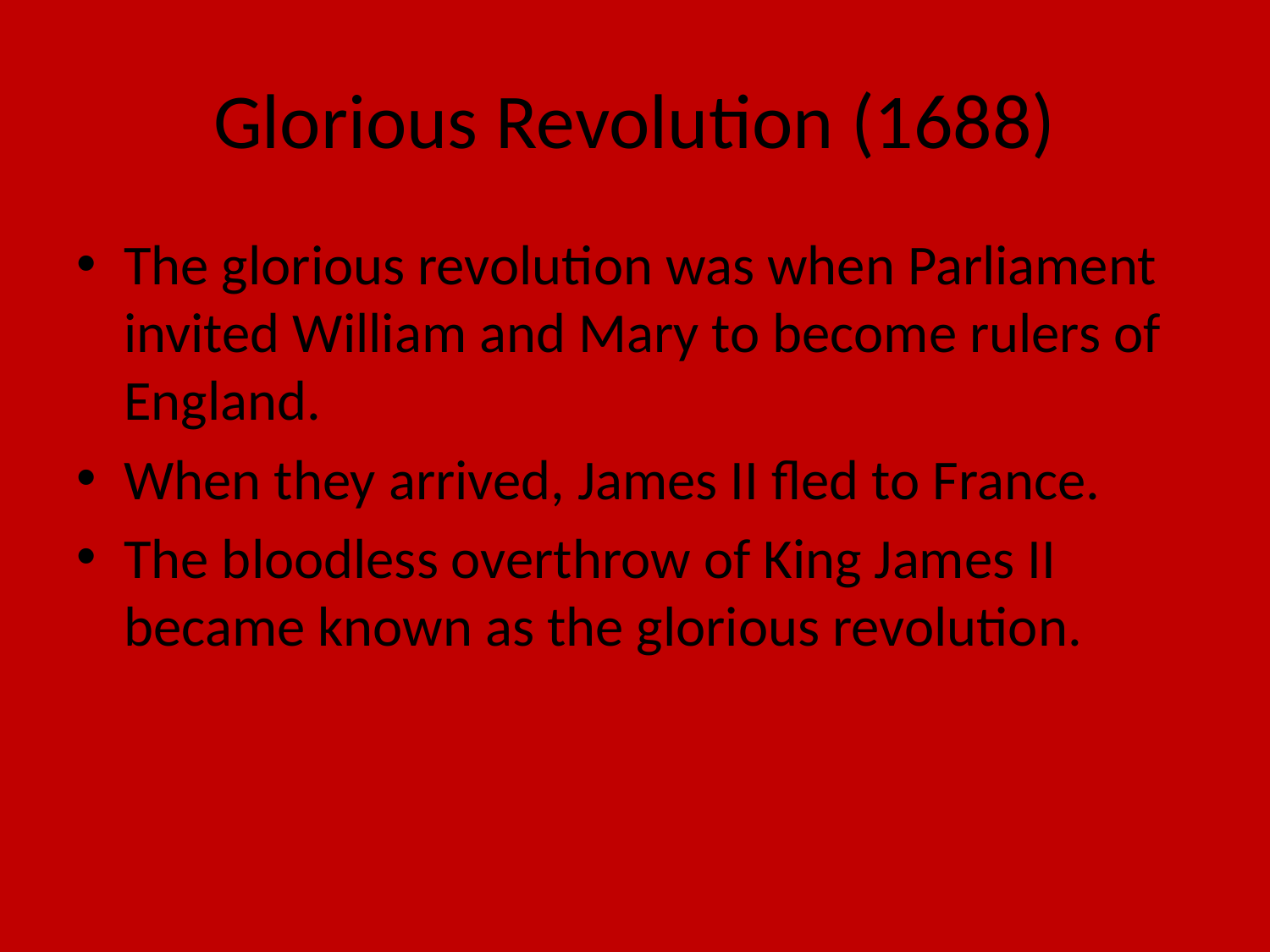

# Glorious Revolution (1688)
The glorious revolution was when Parliament invited William and Mary to become rulers of England.
When they arrived, James II fled to France.
The bloodless overthrow of King James II became known as the glorious revolution.